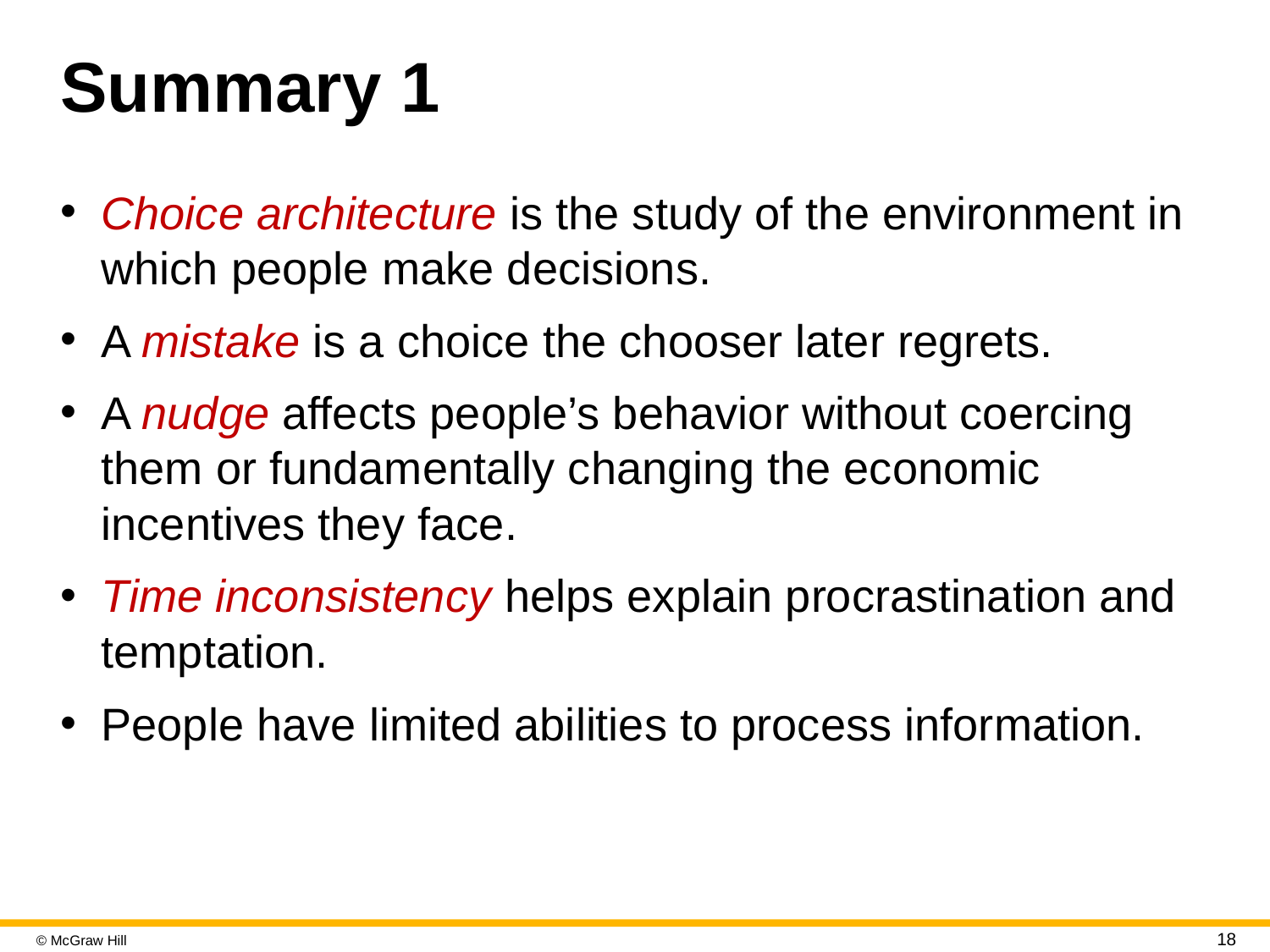

# Summary 1
Choice architecture is the study of the environment in which people make decisions.
A mistake is a choice the chooser later regrets.
A nudge affects people’s behavior without coercing them or fundamentally changing the economic incentives they face.
Time inconsistency helps explain procrastination and temptation.
People have limited abilities to process information.